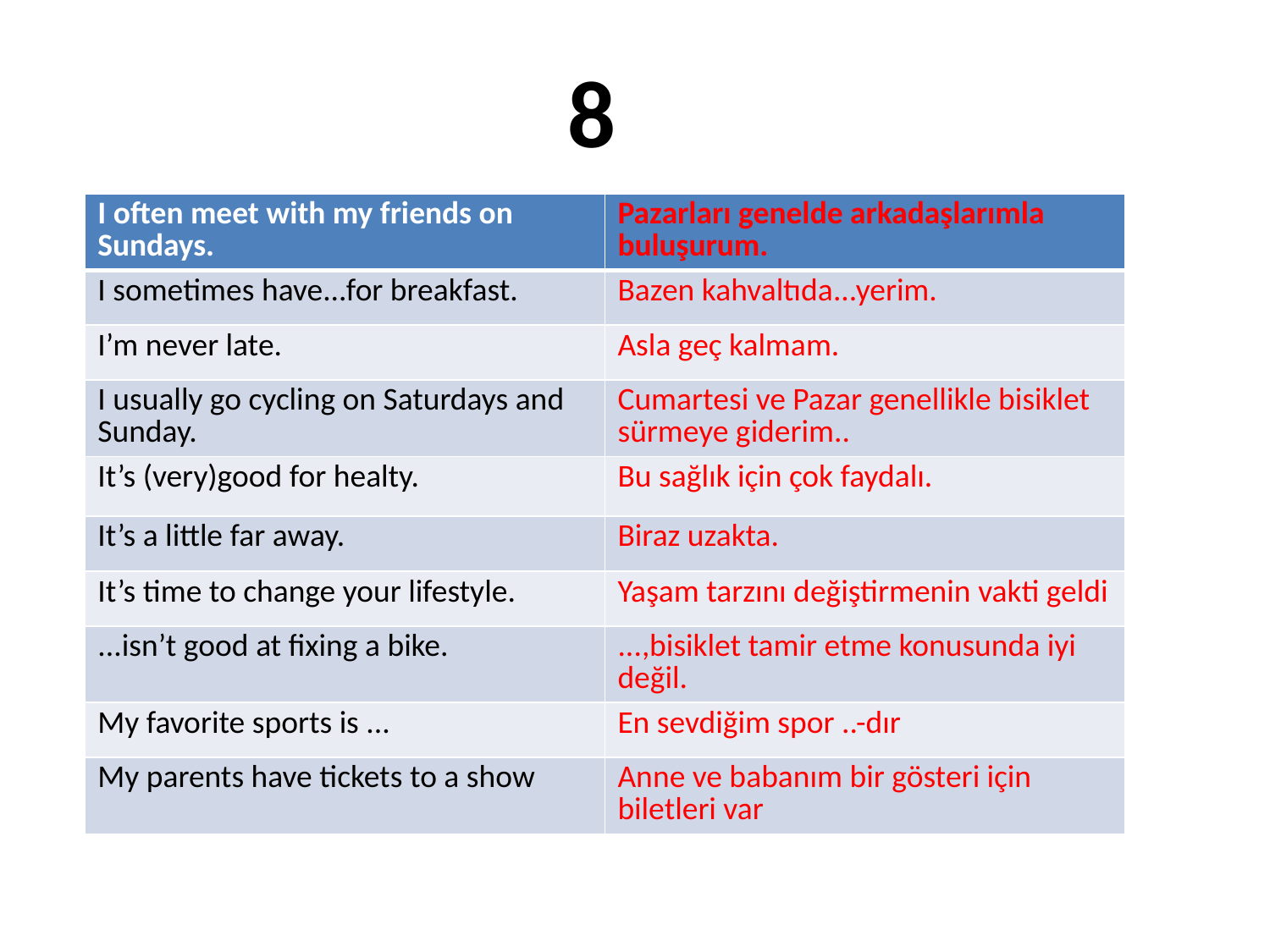

8
| I often meet with my friends on Sundays. | Pazarları genelde arkadaşlarımla buluşurum. |
| --- | --- |
| I sometimes have...for breakfast. | Bazen kahvaltıda...yerim. |
| I’m never late. | Asla geç kalmam. |
| I usually go cycling on Saturdays and Sunday. | Cumartesi ve Pazar genellikle bisiklet sürmeye giderim.. |
| It’s (very)good for healty. | Bu sağlık için çok faydalı. |
| It’s a little far away. | Biraz uzakta. |
| It’s time to change your lifestyle. | Yaşam tarzını değiştirmenin vakti geldi |
| ...isn’t good at fixing a bike. | ...,bisiklet tamir etme konusunda iyi değil. |
| My favorite sports is ... | En sevdiğim spor ..-dır |
| My parents have tickets to a show | Anne ve babanım bir gösteri için biletleri var |